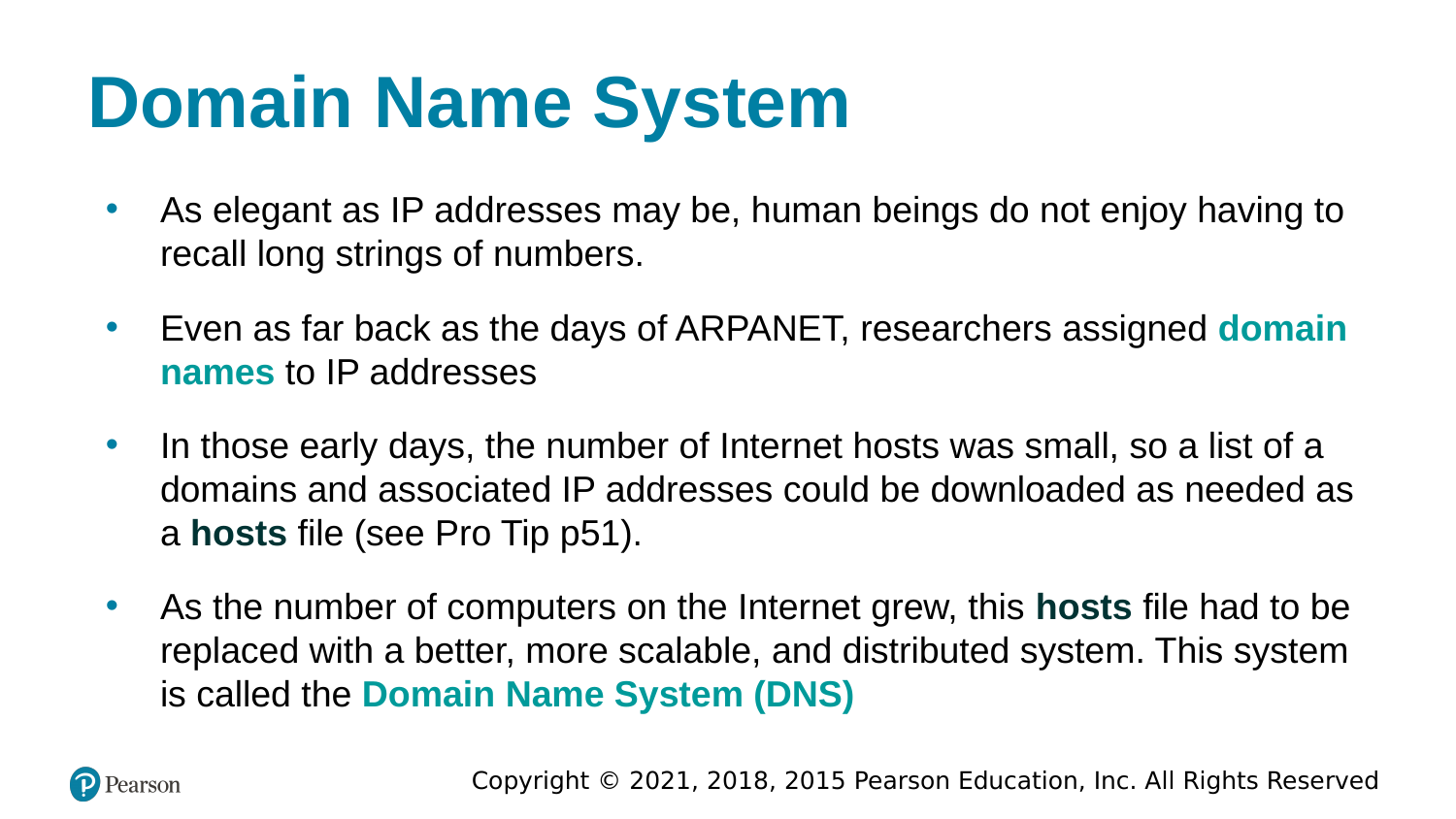

# Domain Name System
As elegant as IP addresses may be, human beings do not enjoy having to recall long strings of numbers.
Even as far back as the days of ARPANET, researchers assigned domain names to IP addresses
In those early days, the number of Internet hosts was small, so a list of a domains and associated IP addresses could be downloaded as needed as a hosts file (see Pro Tip p51).
As the number of computers on the Internet grew, this hosts file had to be replaced with a better, more scalable, and distributed system. This system is called the Domain Name System (DNS)